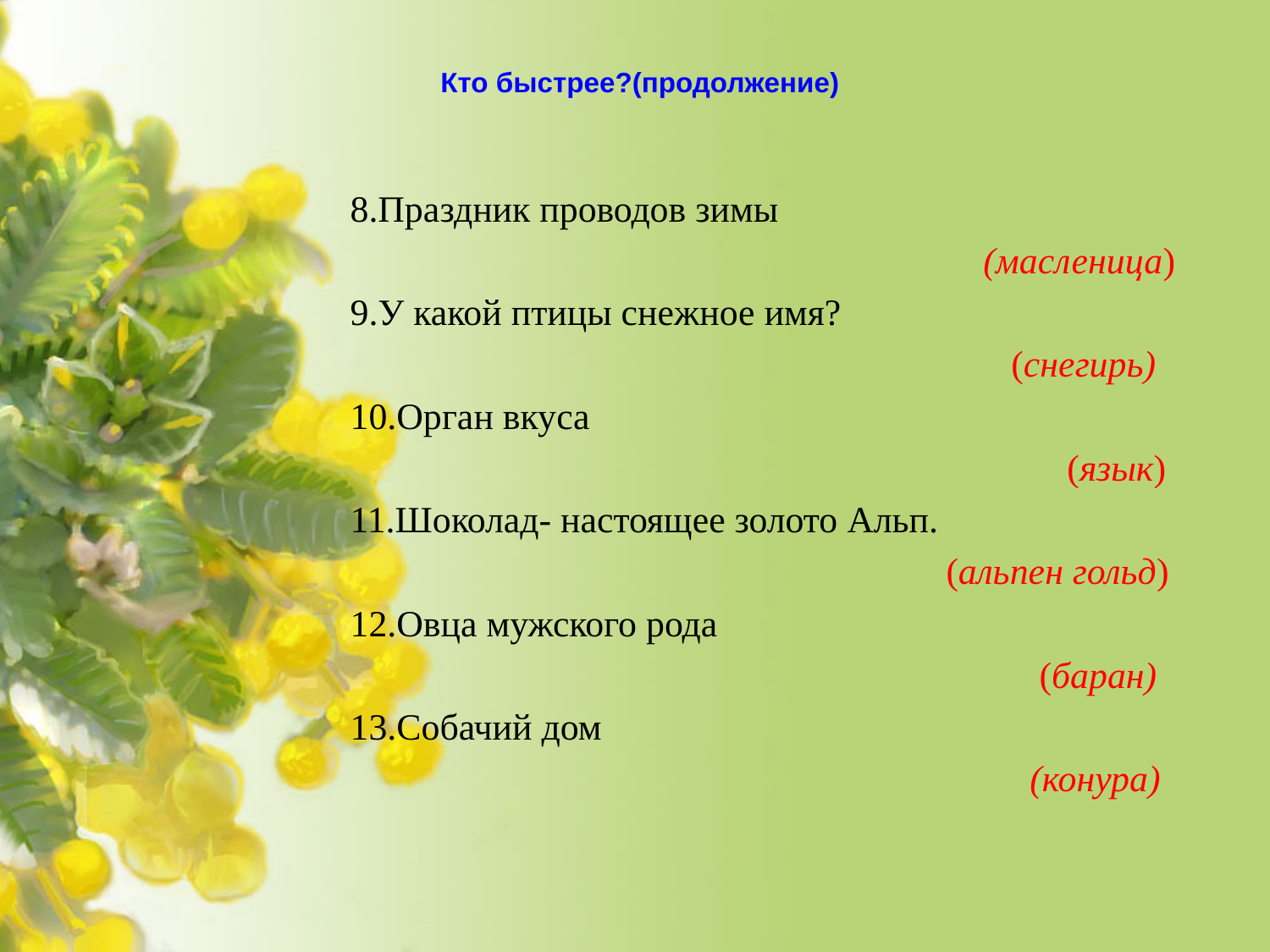

# Кто быстрее?(продолжение)
8.Праздник проводов зимы
                                                                    (масленица)
9.У какой птицы снежное имя?
                                                                       (снегирь)
10.Орган вкуса
                                                                             (язык)
11.Шоколад- настоящее золото Альп.
                                                                (альпен гольд)
12.Овца мужского рода
                                                                          (баран)
13.Собачий дом
                                                                         (конура)